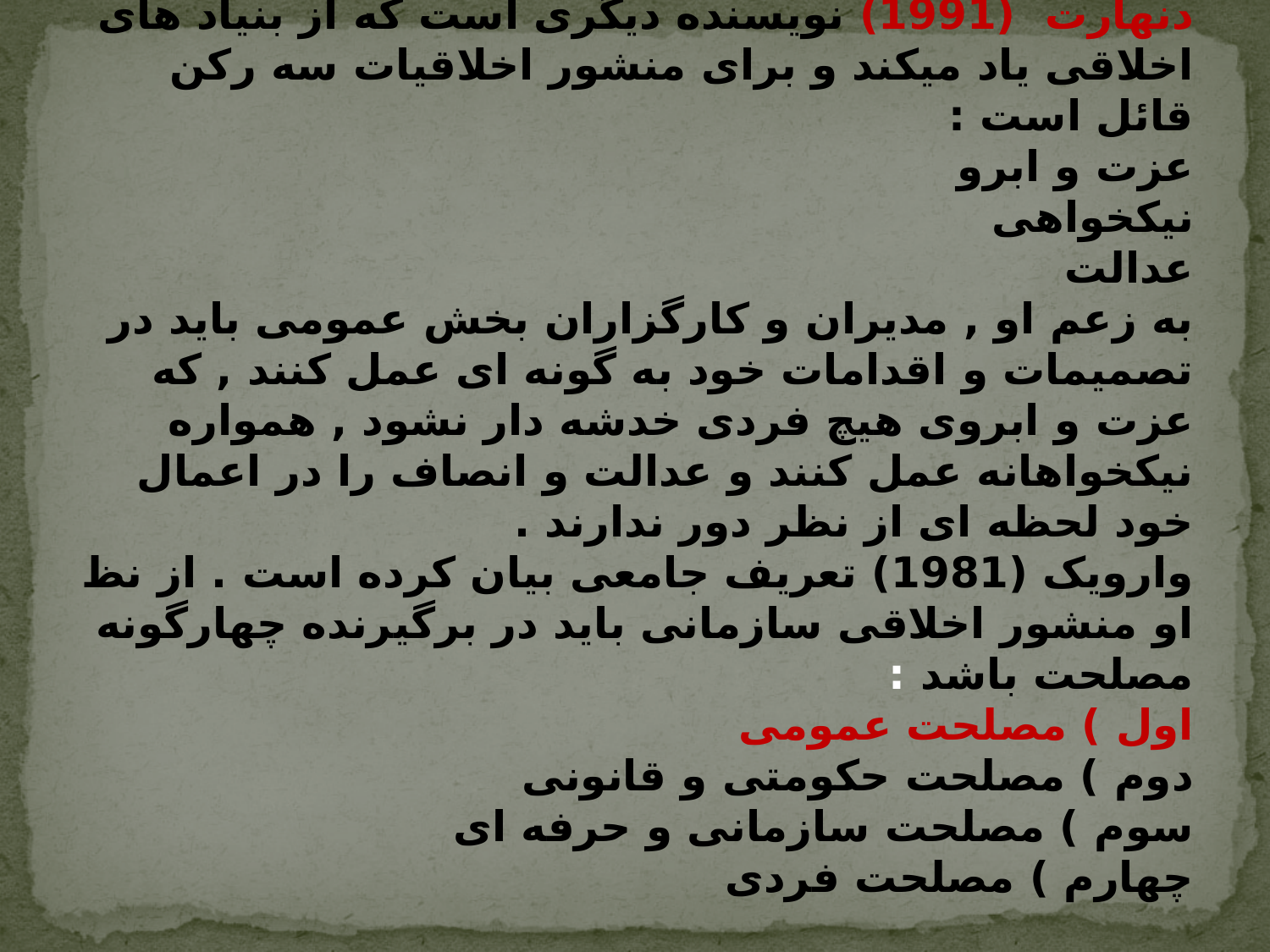

دنهارت  (1991) نویسنده دیگری است که از بنیاد های اخلاقی یاد میکند و برای منشور اخلاقیات سه رکن قائل است :
عزت و ابرو
نیکخواهی
عدالت
به زعم او , مدیران و کارگزاران بخش عمومی باید در تصمیمات و اقدامات خود به گونه ای عمل کنند , که عزت و ابروی هیچ فردی خدشه دار نشود , همواره نیکخواهانه عمل کنند و عدالت و انصاف را در اعمال خود لحظه ای از نظر دور ندارند .
وارویک (1981) تعریف جامعی بیان کرده است . از نظ او منشور اخلاقی سازمانی باید در برگیرنده چهارگونه مصلحت باشد :
اول ) مصلحت عمومی
دوم ) مصلحت حکومتی و قانونی
سوم ) مصلحت سازمانی و حرفه ای
چهارم ) مصلحت فردی